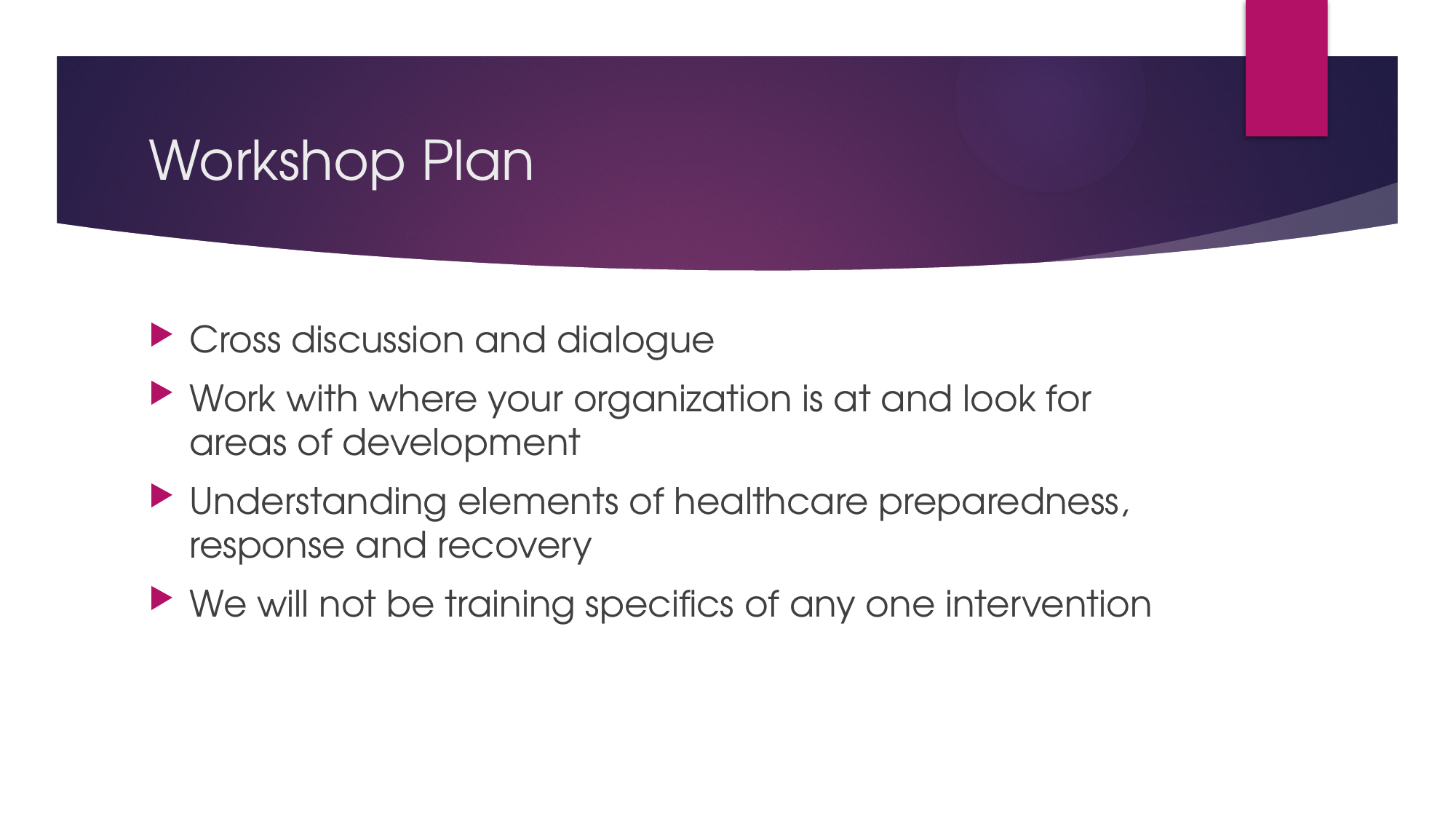

# Workshop Plan
Cross discussion and dialogue
Work with where your organization is at and look for areas of development
Understanding elements of healthcare preparedness, response and recovery
We will not be training specifics of any one intervention